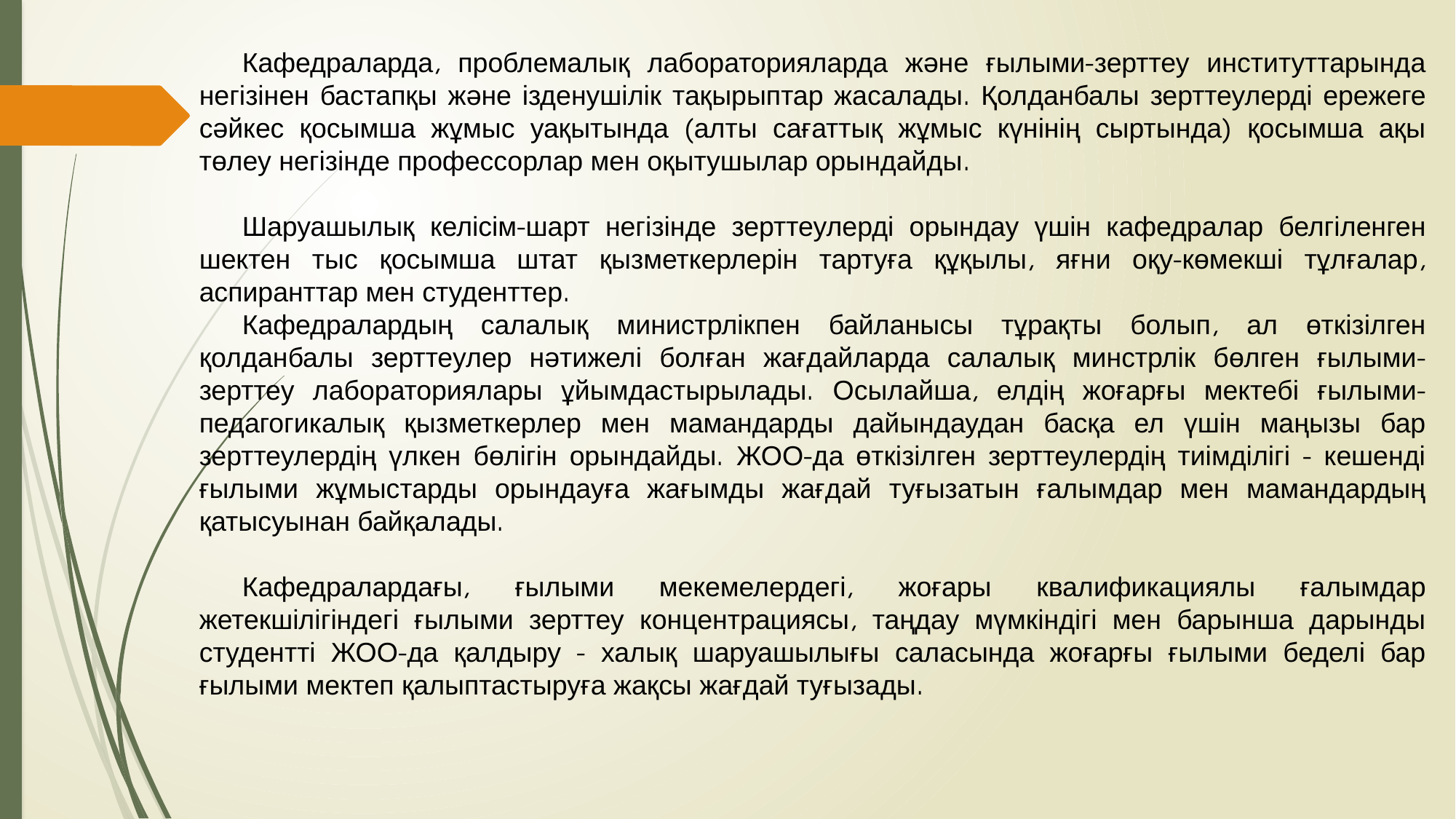

Кафедраларда, проблемалық лабораторияларда және ғылыми-зерттеу институттарында негізінен бастапқы және ізденушілік тақырыптар жасалады. Қолданбалы зерттеулерді ережеге сәйкес қосымша жұмыс уақытында (алты сағаттық жұмыс күнінің сыртында) қосымша ақы төлеу негізінде профессорлар мен оқытушылар орындайды.

Шаруашылық келісім-шарт негізінде зерттеулерді орындау үшін кафедралар белгіленген шектен тыс қосымша штат қызметкерлерін тартуға құқылы, яғни оқу-көмекші тұлғалар, аспиранттар мен студенттер.
Кафедралардың салалық министрлікпен байланысы тұрақты болып, ал өткізілген қолданбалы зерттеулер нәтижелі болған жағдайларда салалық минстрлік бөлген ғылыми-зерттеу лабораториялары ұйымдастырылады. Осылайша, елдің жоғарғы мектебі ғылыми-педагогикалық қызметкерлер мен мамандарды дайындаудан басқа ел үшін маңызы бар зерттеулердің үлкен бөлігін орындайды. ЖОО-да өткізілген зерттеулердің тиімділігі - кешенді ғылыми жұмыстарды орындауға жағымды жағдай туғызатын ғалымдар мен мамандардың қатысуынан байқалады.

Кафедралардағы, ғылыми мекемелердегі, жоғары квалификациялы ғалымдар жетекшілігіндегі ғылыми зерттеу концентрациясы, таңдау мүмкіндігі мен барынша дарынды студентті ЖОО-да қалдыру - халық шаруашылығы саласында жоғарғы ғылыми беделі бар ғылыми мектеп қалыптастыруға жақсы жағдай туғызады.